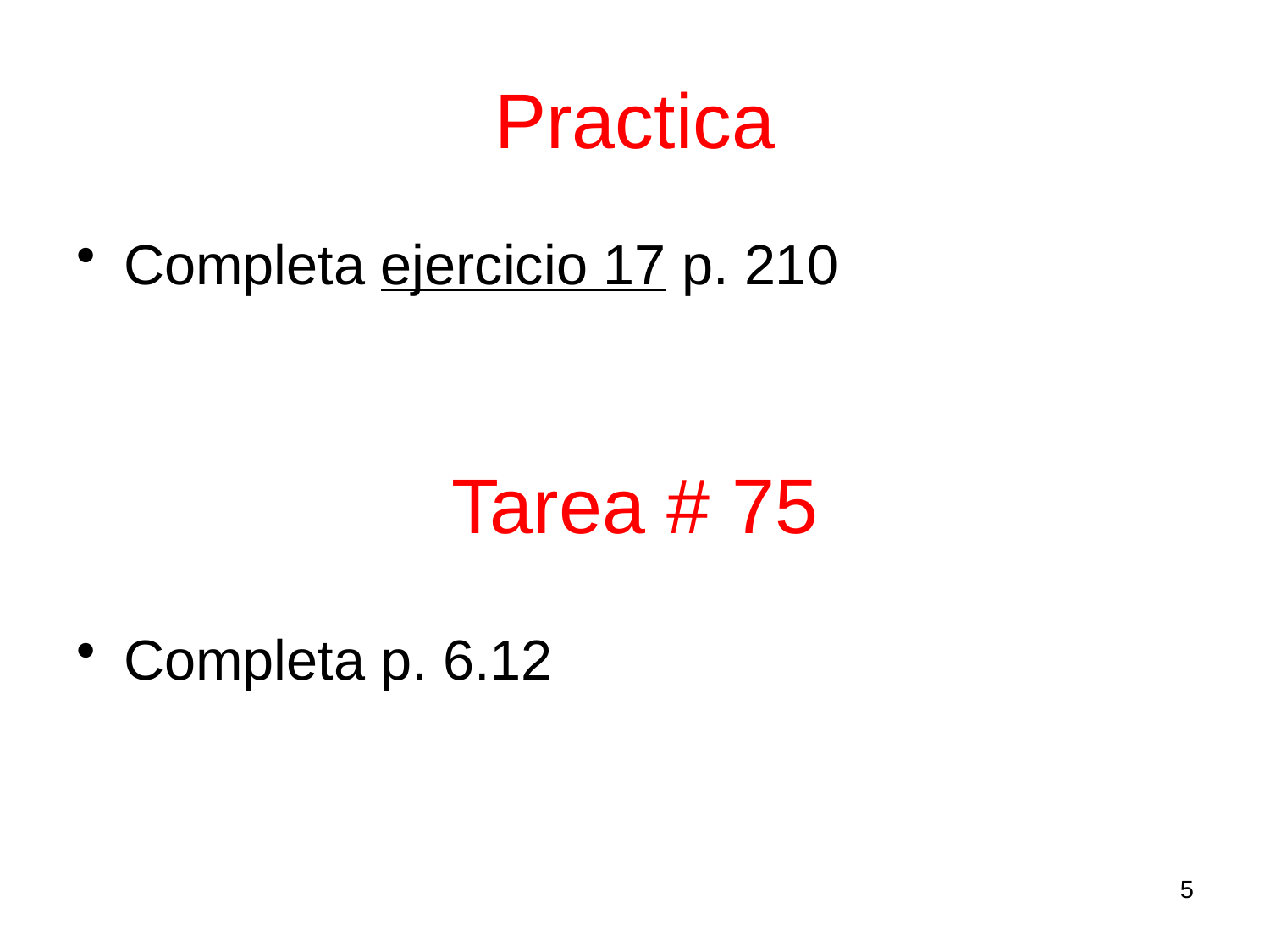

# Practica
Completa ejercicio 17 p. 210

Completa p. 6.12
Tarea # 75
5